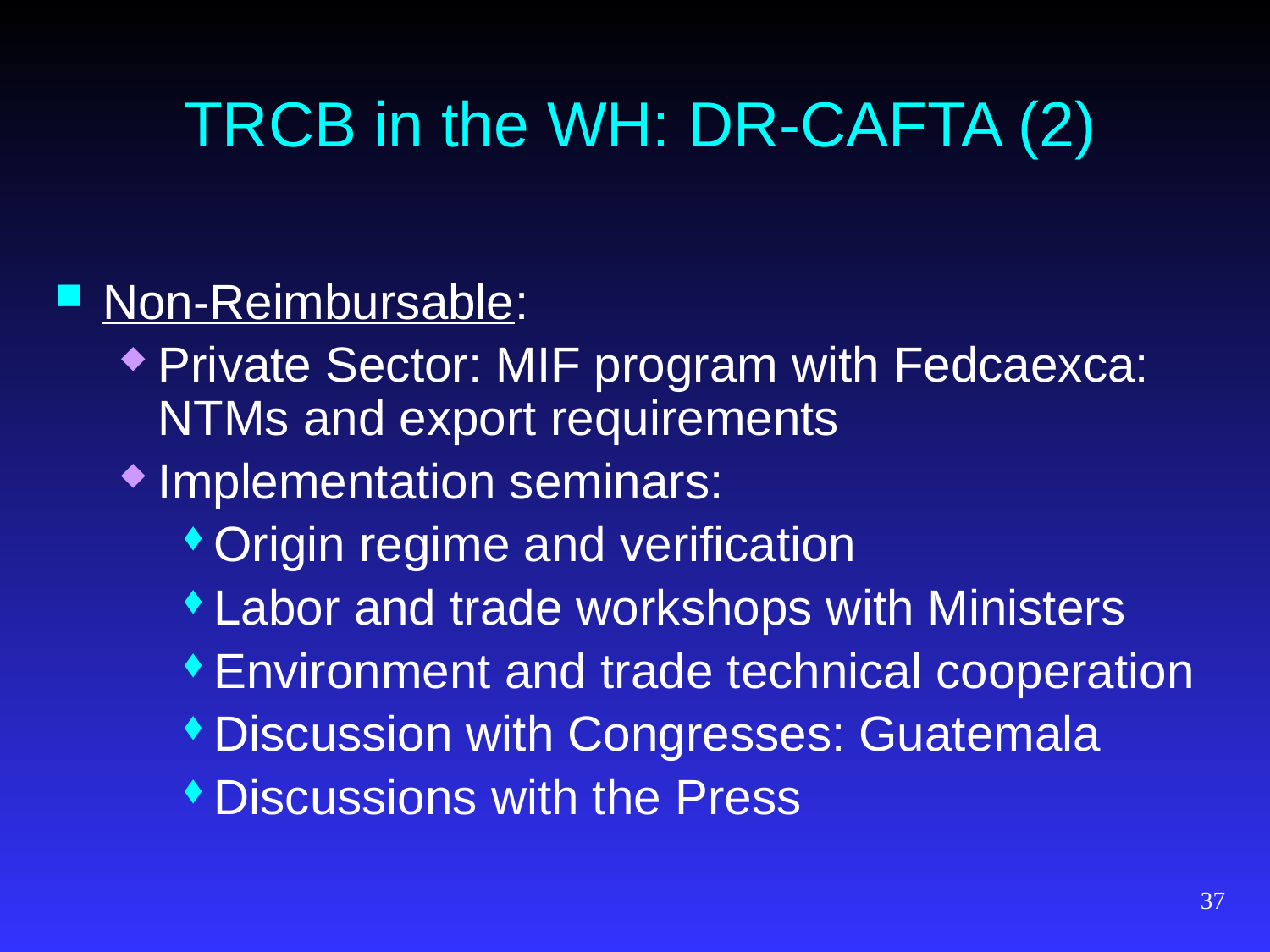

# TRCB in the WH: DR-CAFTA (2)
Non-Reimbursable:
Private Sector: MIF program with Fedcaexca: NTMs and export requirements
Implementation seminars:
Origin regime and verification
Labor and trade workshops with Ministers
Environment and trade technical cooperation
Discussion with Congresses: Guatemala
Discussions with the Press

37